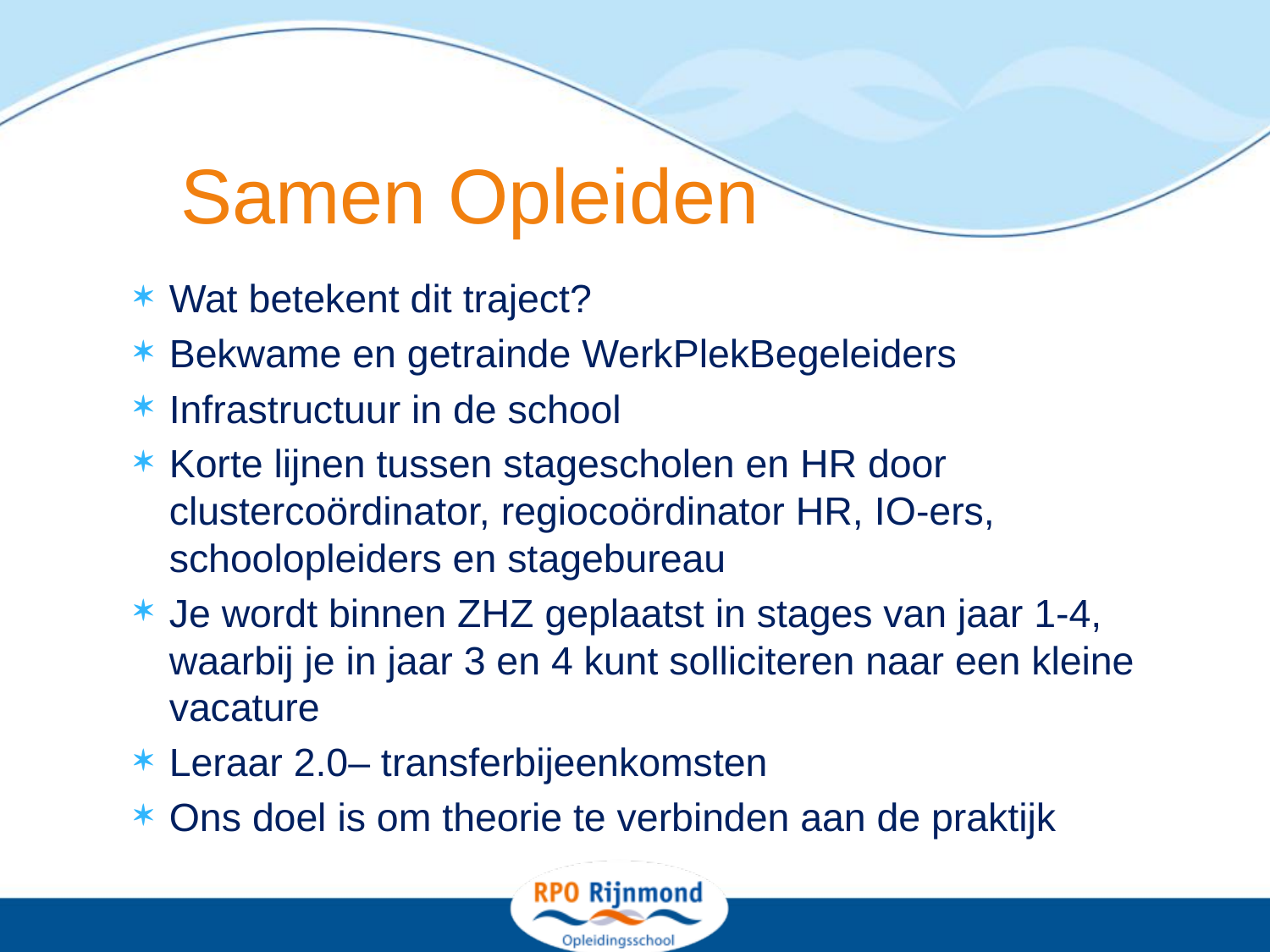

# Samen Opleiden
Wat betekent dit traject?
Bekwame en getrainde WerkPlekBegeleiders
Infrastructuur in de school
Korte lijnen tussen stagescholen en HR door clustercoördinator, regiocoördinator HR, IO-ers, schoolopleiders en stagebureau
Je wordt binnen ZHZ geplaatst in stages van jaar 1-4, waarbij je in jaar 3 en 4 kunt solliciteren naar een kleine vacature
Leraar 2.0– transferbijeenkomsten
Ons doel is om theorie te verbinden aan de praktijk